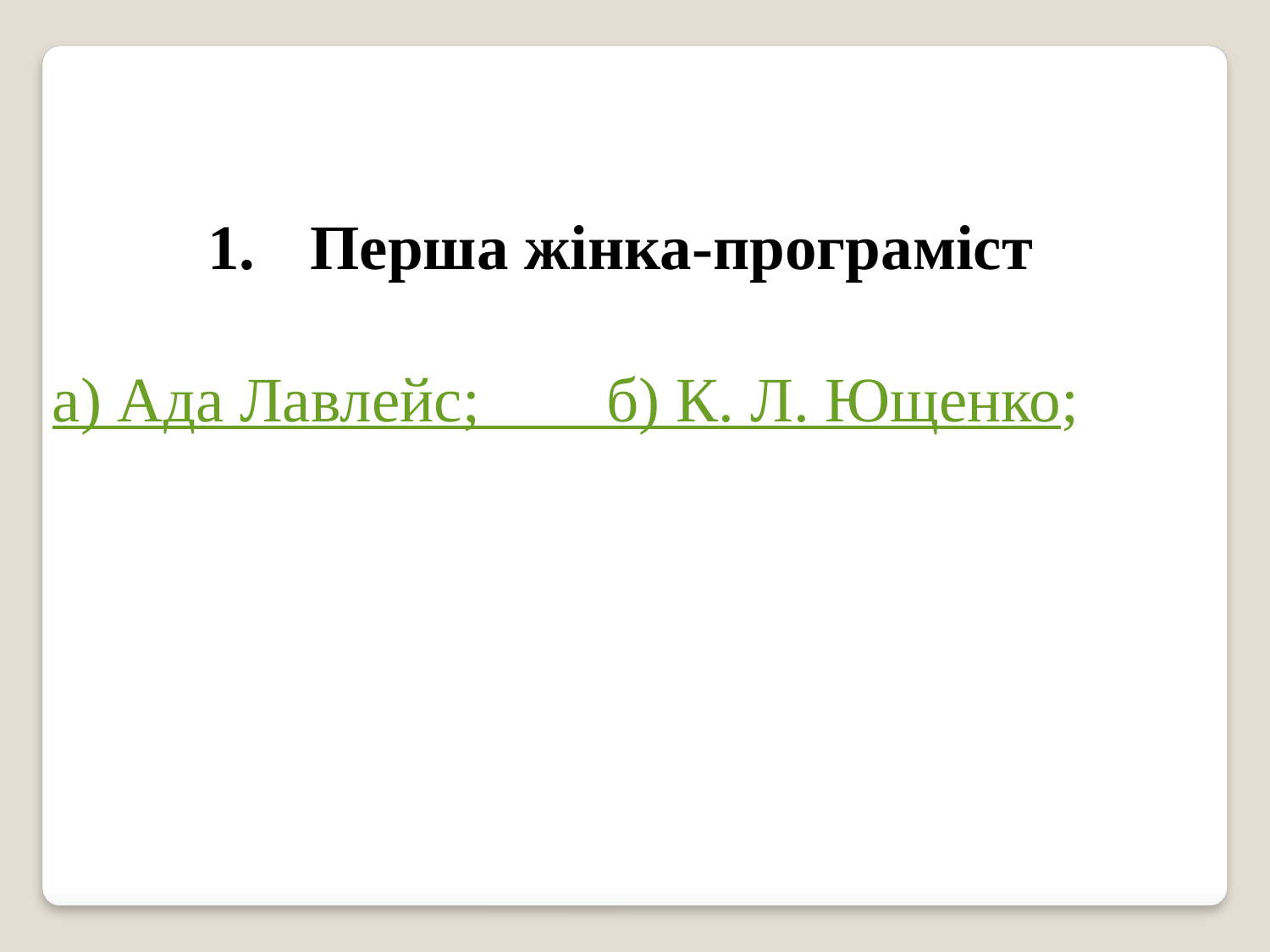

Перша жінка-програміст

а) Ада Лавлейс;        б) К. Л. Ющенко;